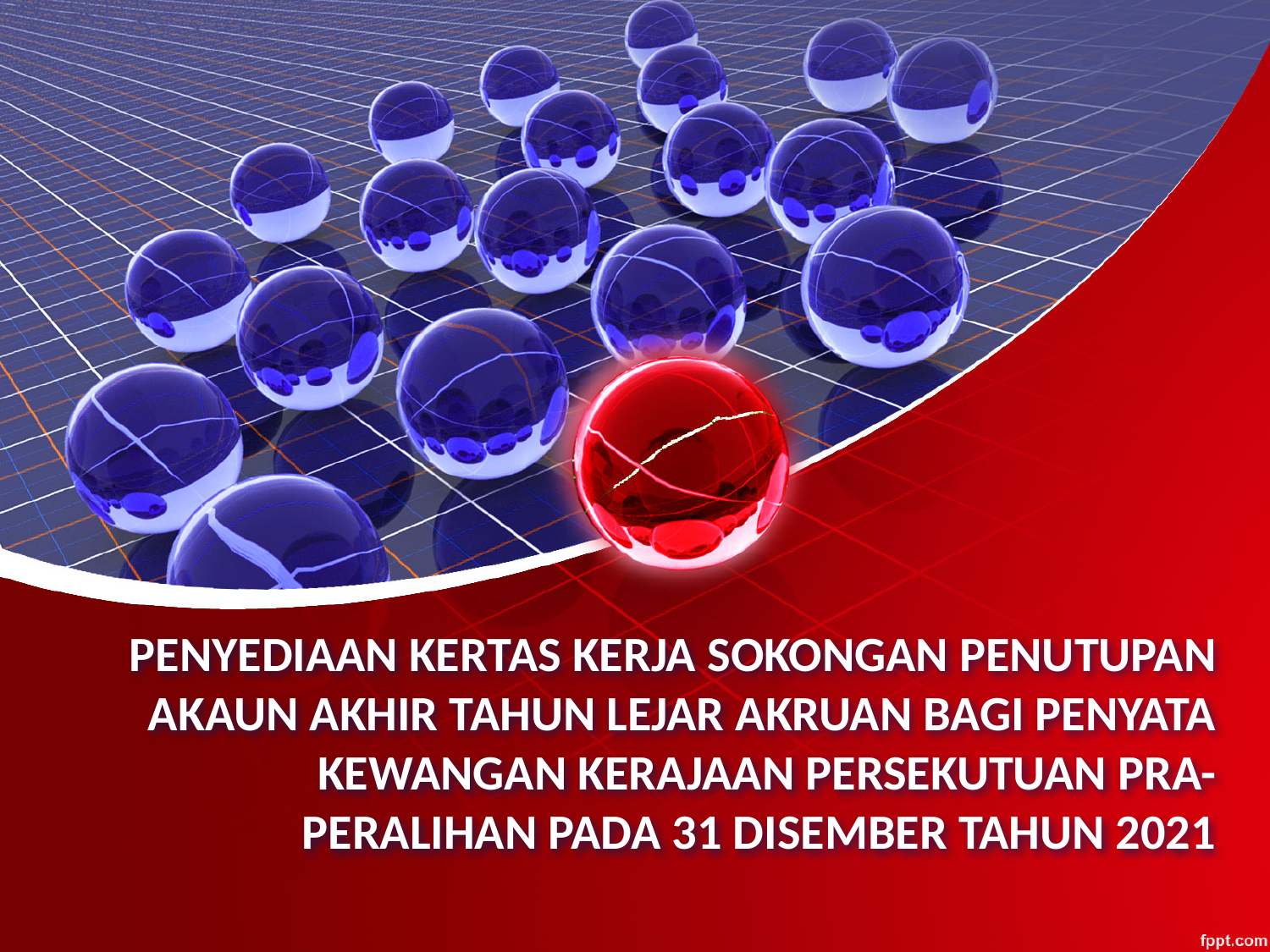

# PENYEDIAAN KERTAS KERJA SOKONGAN PENUTUPAN AKAUN AKHIR TAHUN LEJAR AKRUAN BAGI PENYATA KEWANGAN KERAJAAN PERSEKUTUAN PRA-PERALIHAN PADA 31 DISEMBER TAHUN 2021